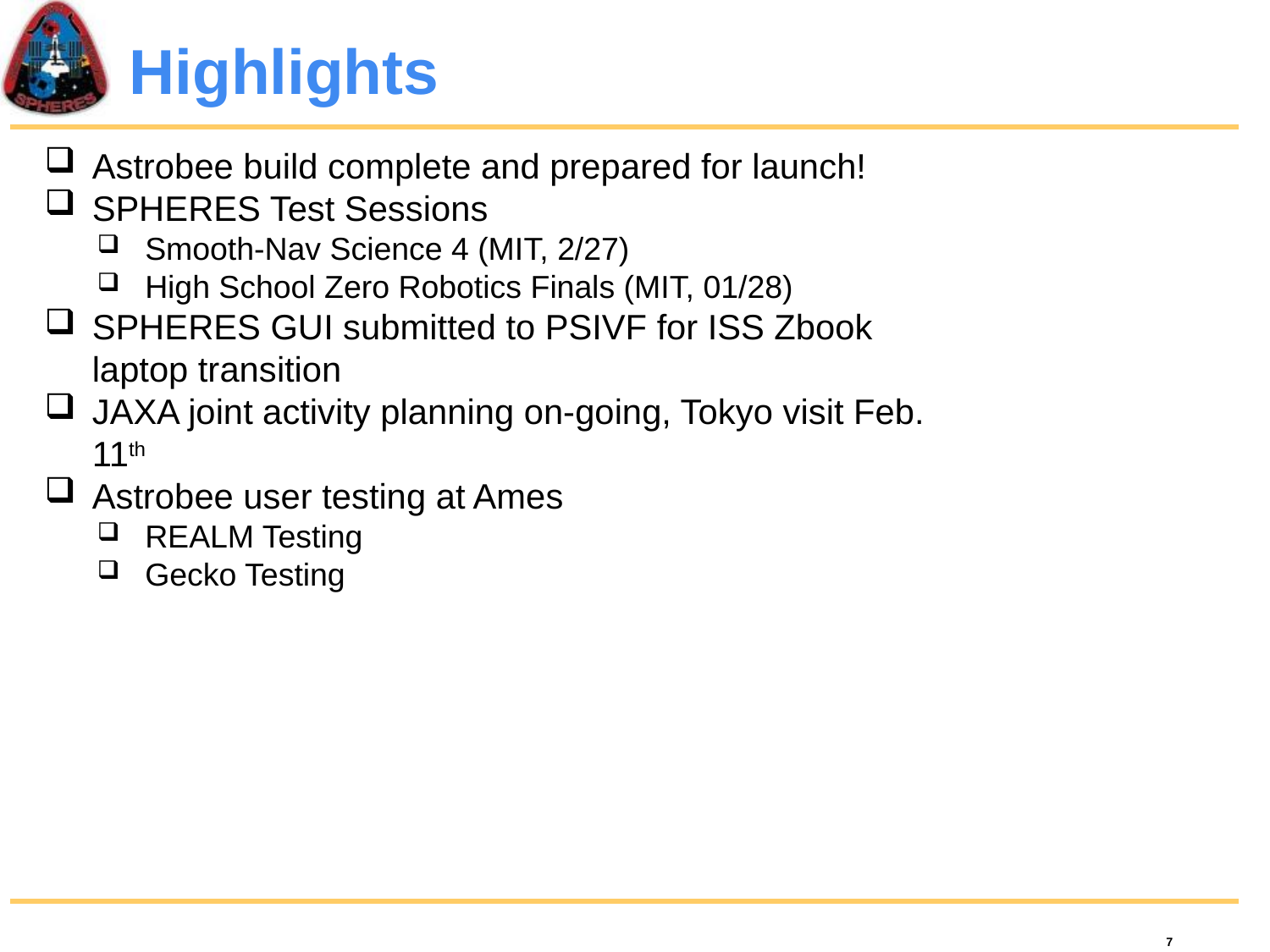

# Highlights
Astrobee build complete and prepared for launch!
SPHERES Test Sessions
Smooth-Nav Science 4 (MIT, 2/27)
High School Zero Robotics Finals (MIT, 01/28)
SPHERES GUI submitted to PSIVF for ISS Zbook laptop transition
JAXA joint activity planning on-going, Tokyo visit Feb. 11th
Astrobee user testing at Ames
REALM Testing
Gecko Testing